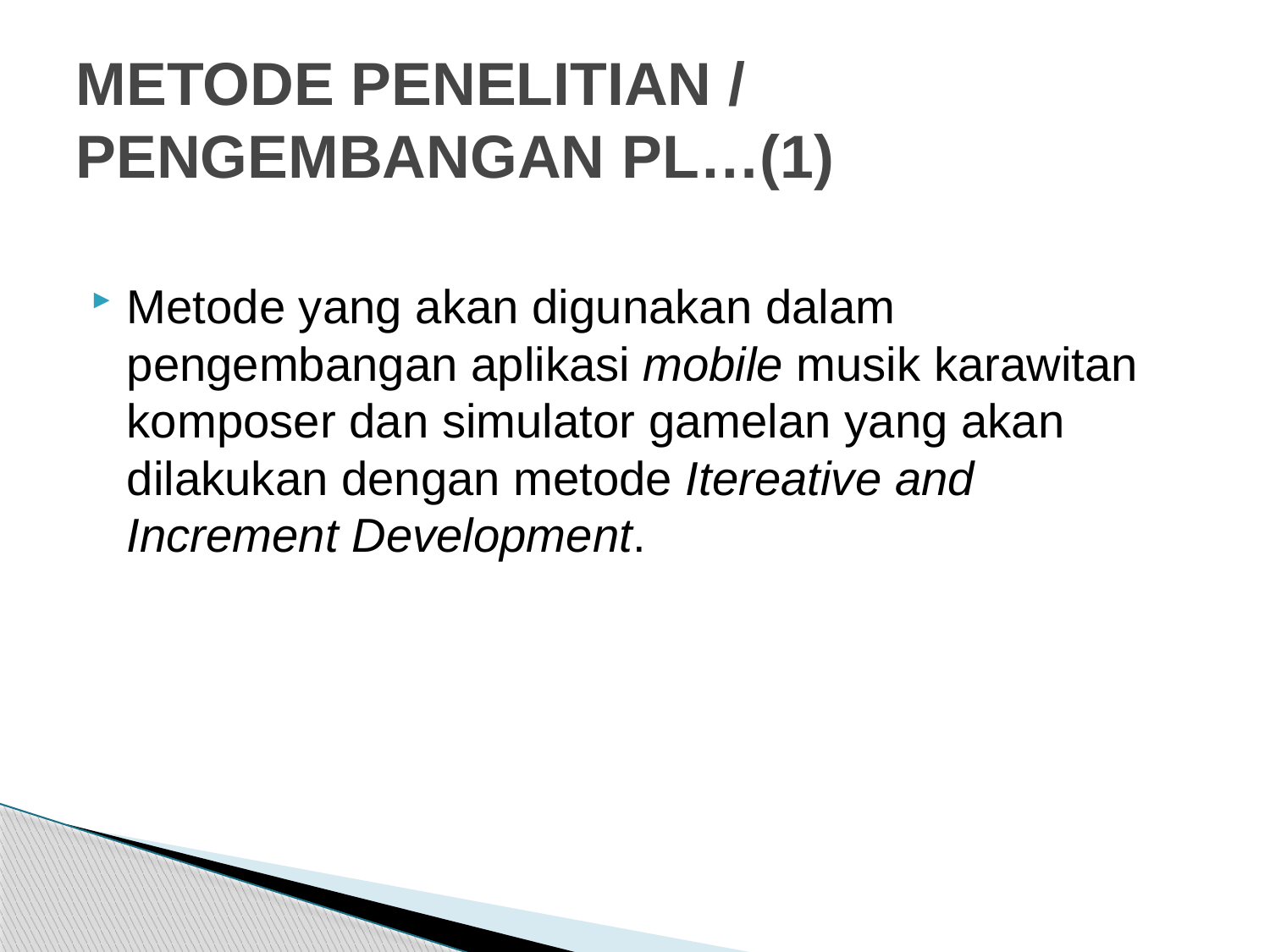

# METODE PENELITIAN / PENGEMBANGAN PL…(1)

Metode yang akan digunakan dalam  pengembangan aplikasi mobile musik karawitan komposer dan simulator gamelan yang akan dilakukan dengan metode Itereative and Increment Development.